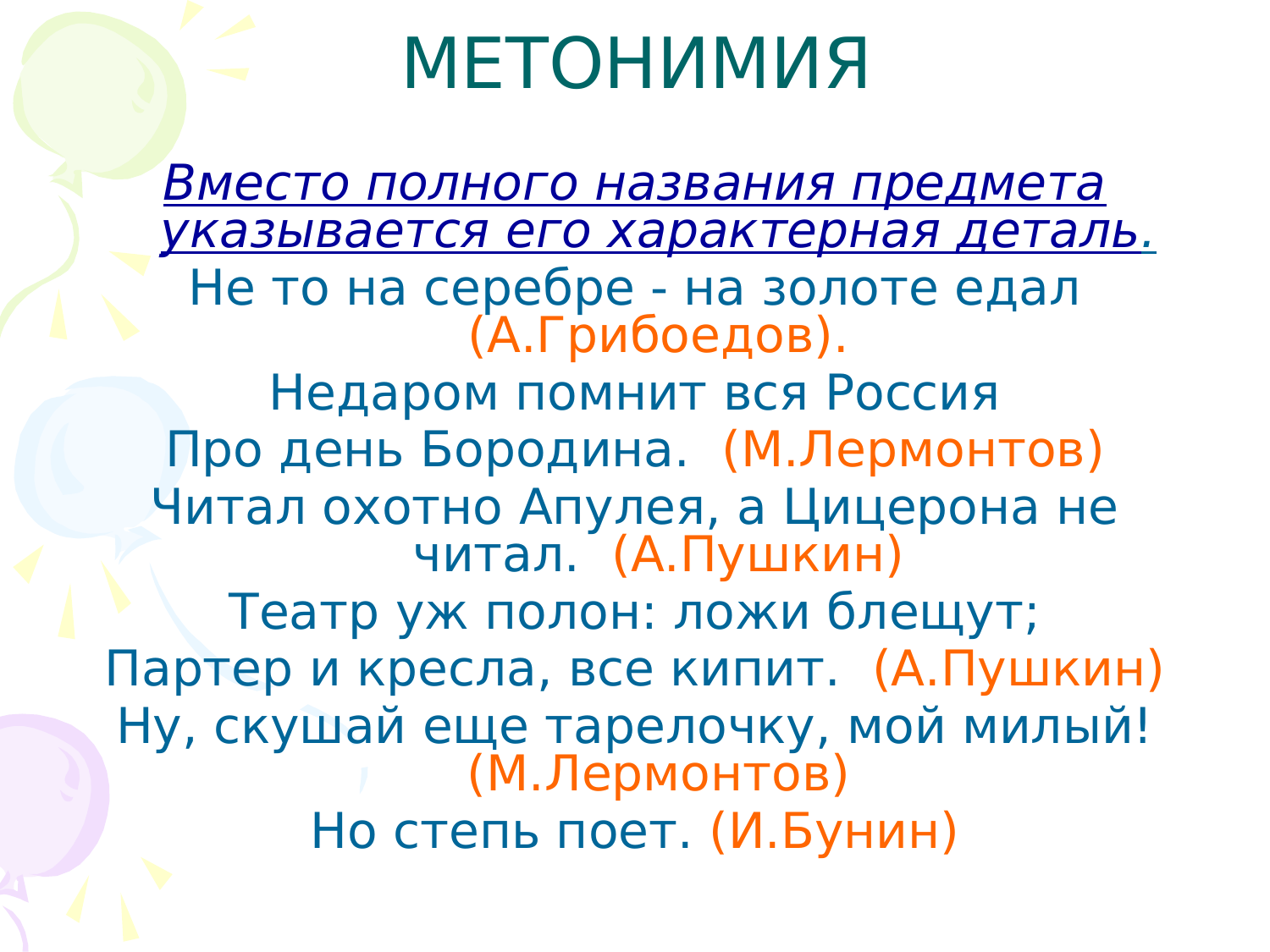

# МЕТОНИМИЯ
Вместо полного названия предмета указывается его характерная деталь.
Не то на серебре - на золоте едал (А.Грибоедов).
Недаром помнит вся Россия
Про день Бородина.  (М.Лермонтов)
Читал охотно Апулея, а Цицерона не читал.  (А.Пушкин)
Театр уж полон: ложи блещут;
Партер и кресла, все кипит.  (А.Пушкин)
Ну, скушай еще тарелочку, мой милый! (М.Лермонтов)
Но степь поет. (И.Бунин)